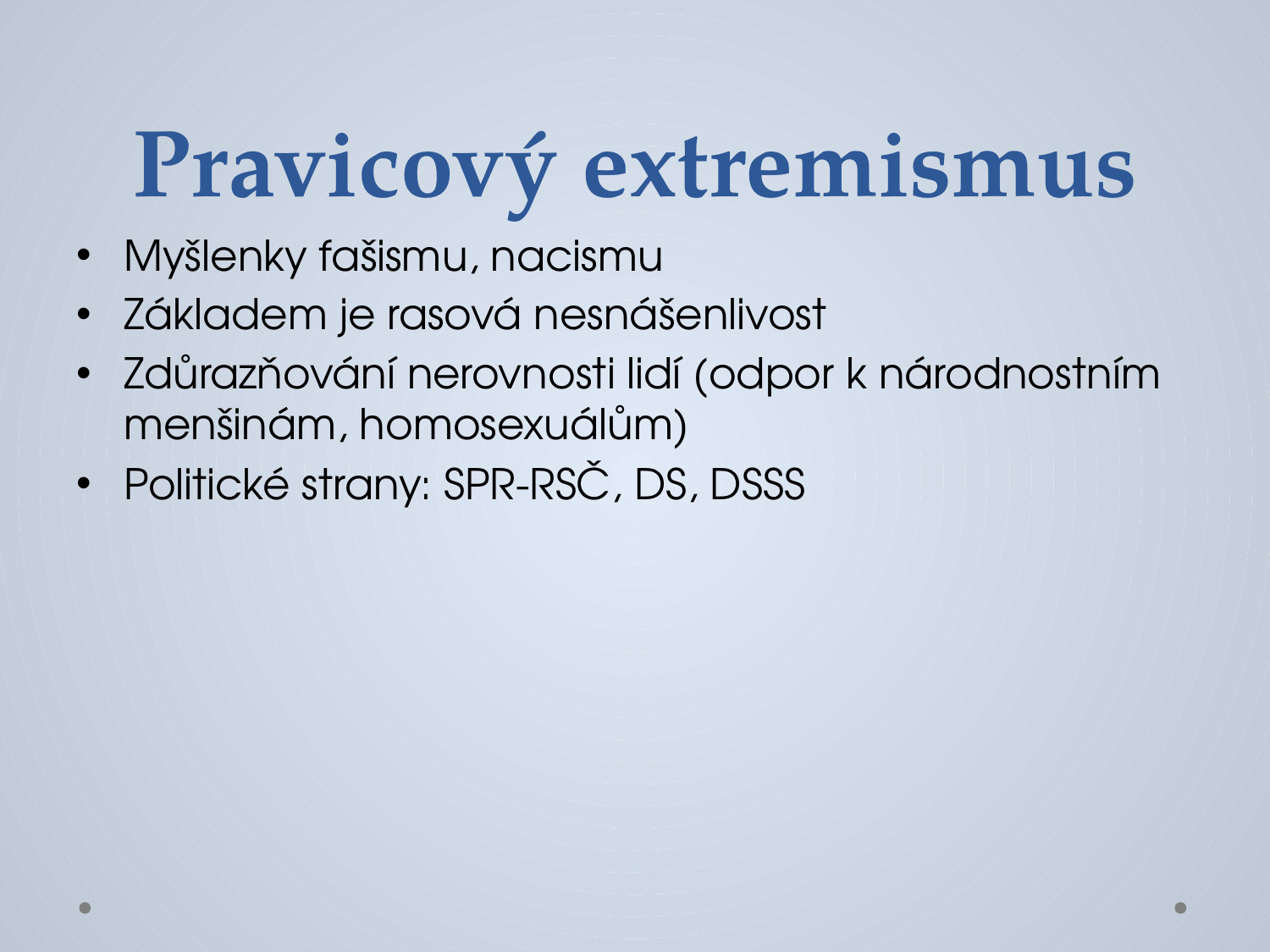

# Pravicový extremismus
Myšlenky fašismu, nacismu
Základem je rasová nesnášenlivost
Zdůrazňování nerovnosti lidí (odpor k národnostním menšinám, homosexuálům)
Politické strany: SPR-RSČ, DS, DSSS